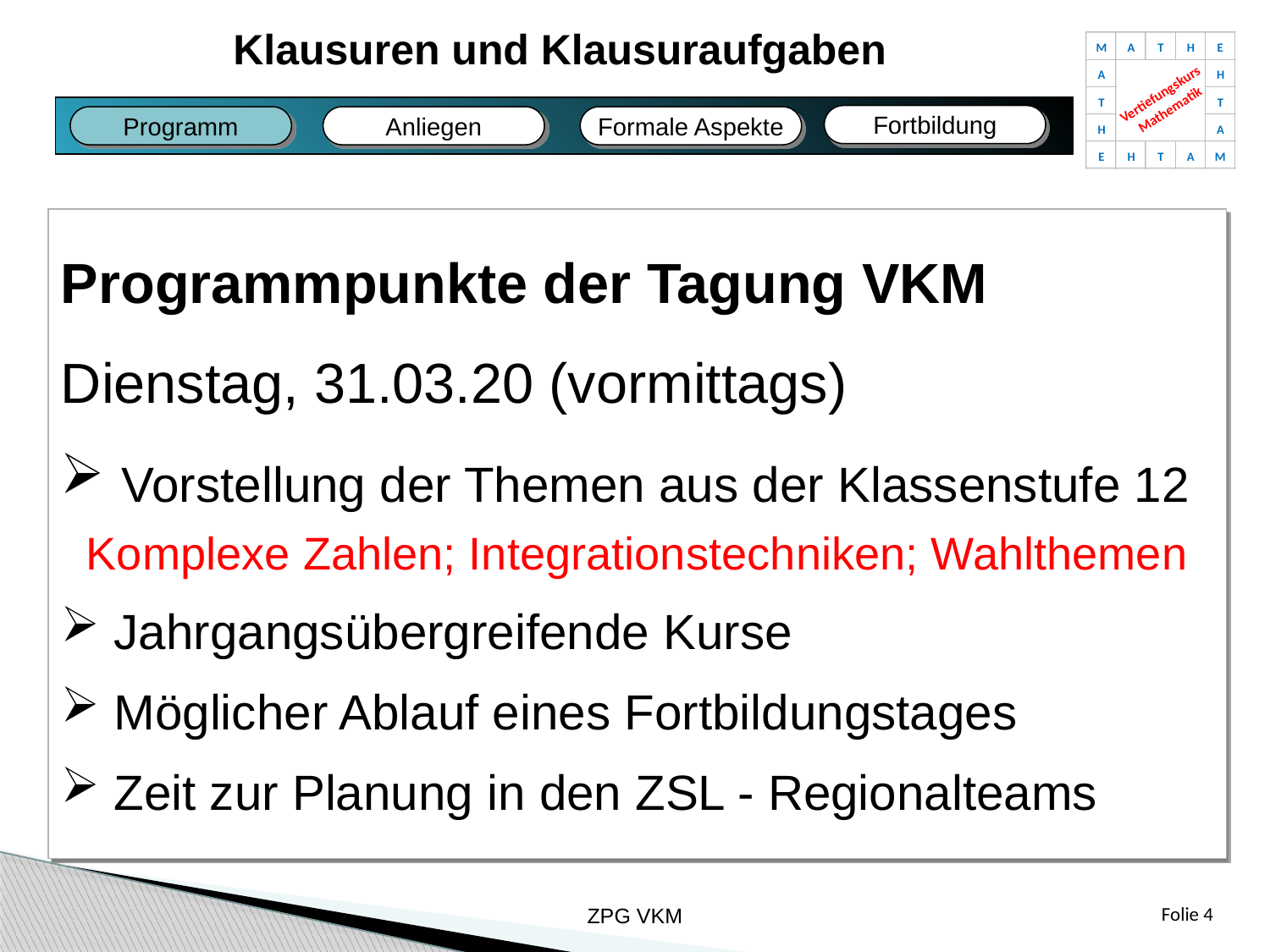

Klausuren und Klausuraufgaben

M
A
T
H
E

A
H
Vertiefungskurs
Mathematik

T
T

H
A

E
H
T
A
M

Fortbildung
Anliegen
Programm
Formale Aspekte
Fazit
Bildungsplan
Fachliches
Unterricht
Programmpunkte der Tagung VKM
Dienstag, 31.03.20 (vormittags)
 Vorstellung der Themen aus der Klassenstufe 12
Komplexe Zahlen; Integrationstechniken; Wahlthemen
 Jahrgangsübergreifende Kurse
 Möglicher Ablauf eines Fortbildungstages
 Zeit zur Planung in den ZSL - Regionalteams

ZPG VKM
Folie 4